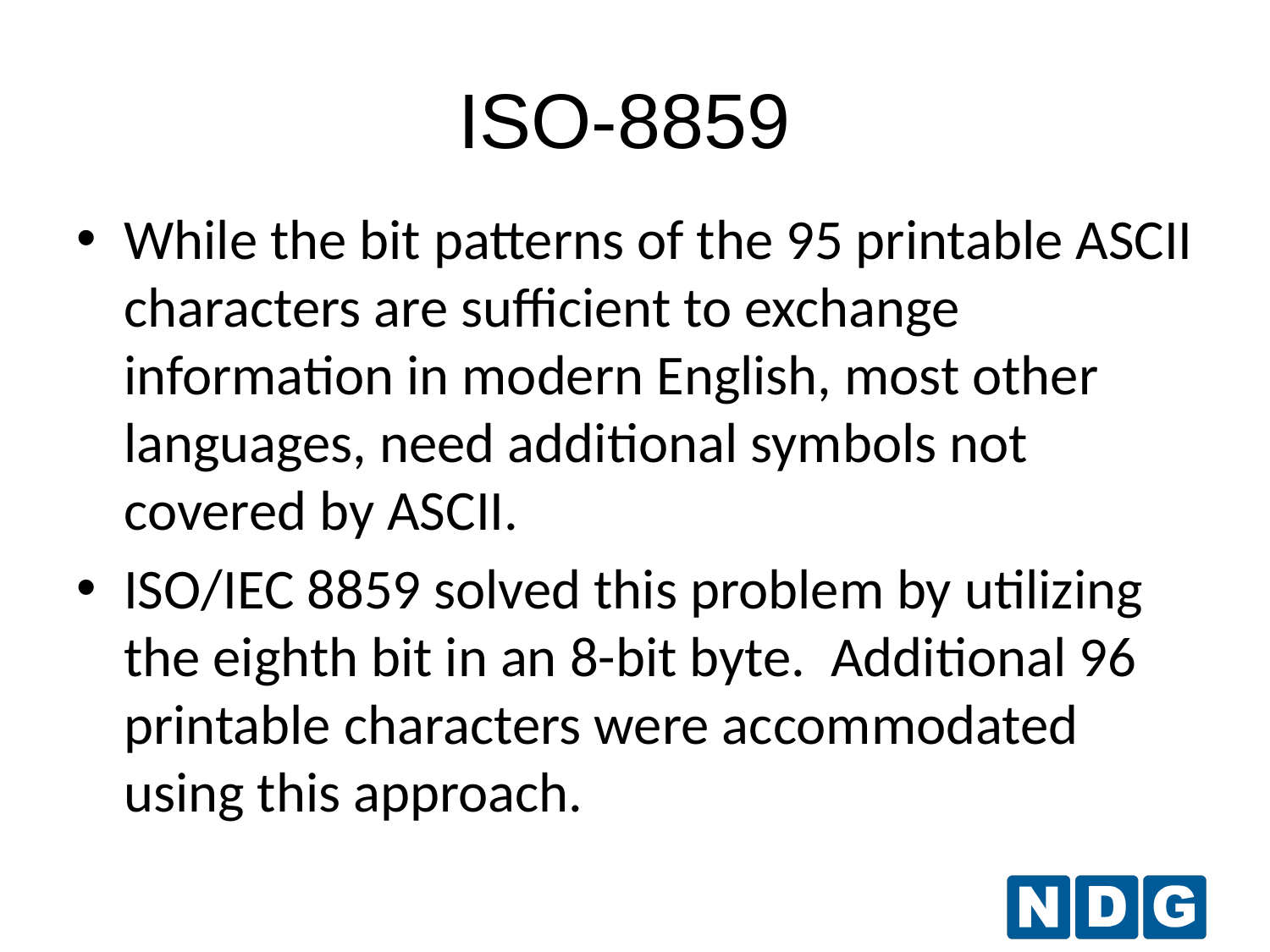

ISO-8859
While the bit patterns of the 95 printable ASCII characters are sufficient to exchange information in modern English, most other languages, need additional symbols not covered by ASCII.
ISO/IEC 8859 solved this problem by utilizing the eighth bit in an 8-bit byte.  Additional 96 printable characters were accommodated using this approach.